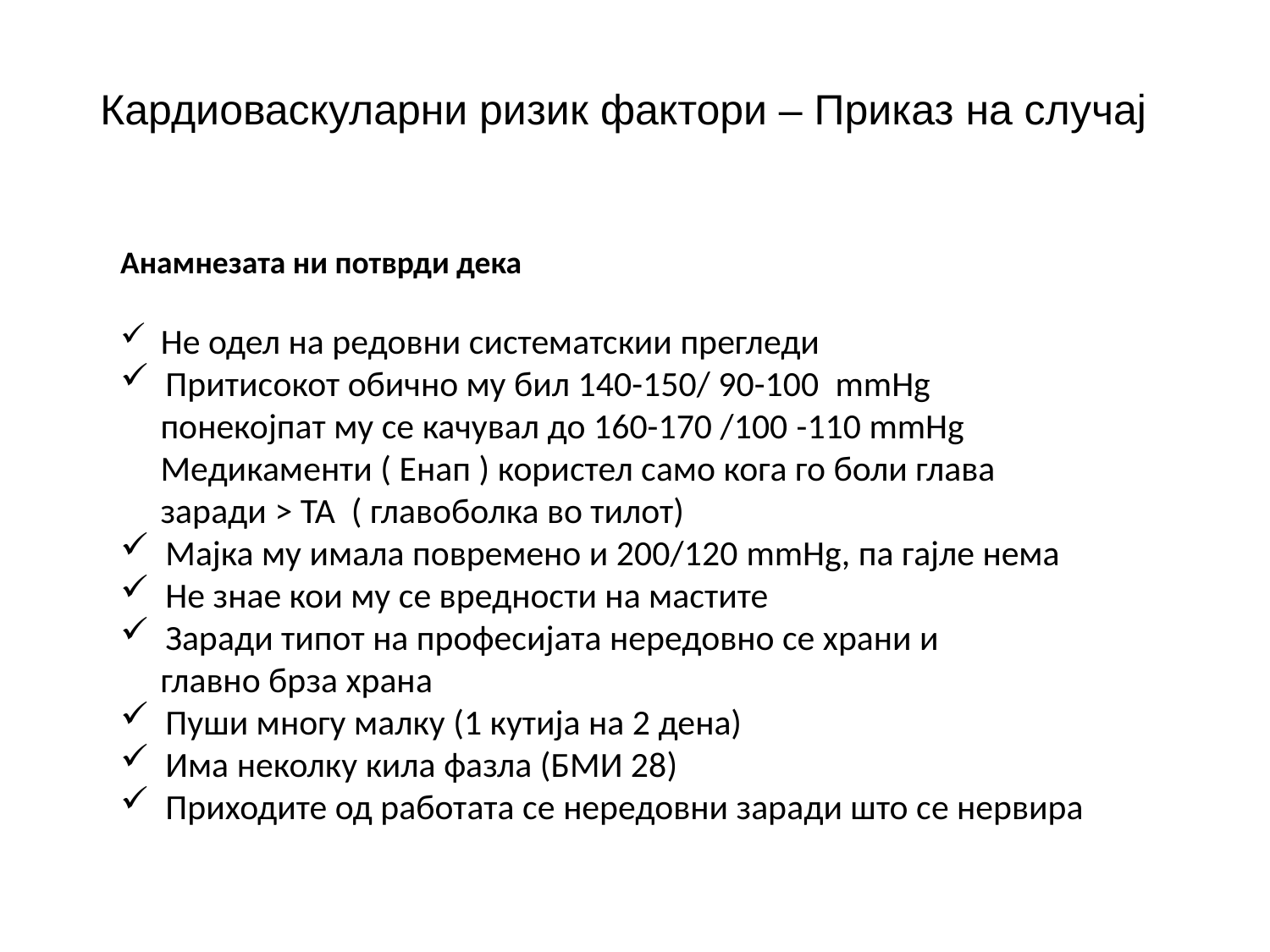

Кардиоваскуларни ризик фактори – Приказ на случај
Анамнезата ни потврди дека

  Не одел на редовни систематскии прегледи
  Притисoкот обично му бил 140-150/ 90-100  mmHg
     понекојпат му се качувал до 160-170 /100 -110 mmHg
     Медикаменти ( Енап ) користел само кога го боли глава
     заради > TA  ( главоболка во тилот)
  Мајка му имала повремено и 200/120 mmHg, па гајле нема
  Не знае кои му се вредности на мастите
  Заради типот на професијата нередовно се храни и
     главно брза хранa
  Пуши многу малку (1 кутија на 2 дена)
  Има неколку кила фазла (БМИ 28)
  Приходите од работата се нередовни заради што се нервира